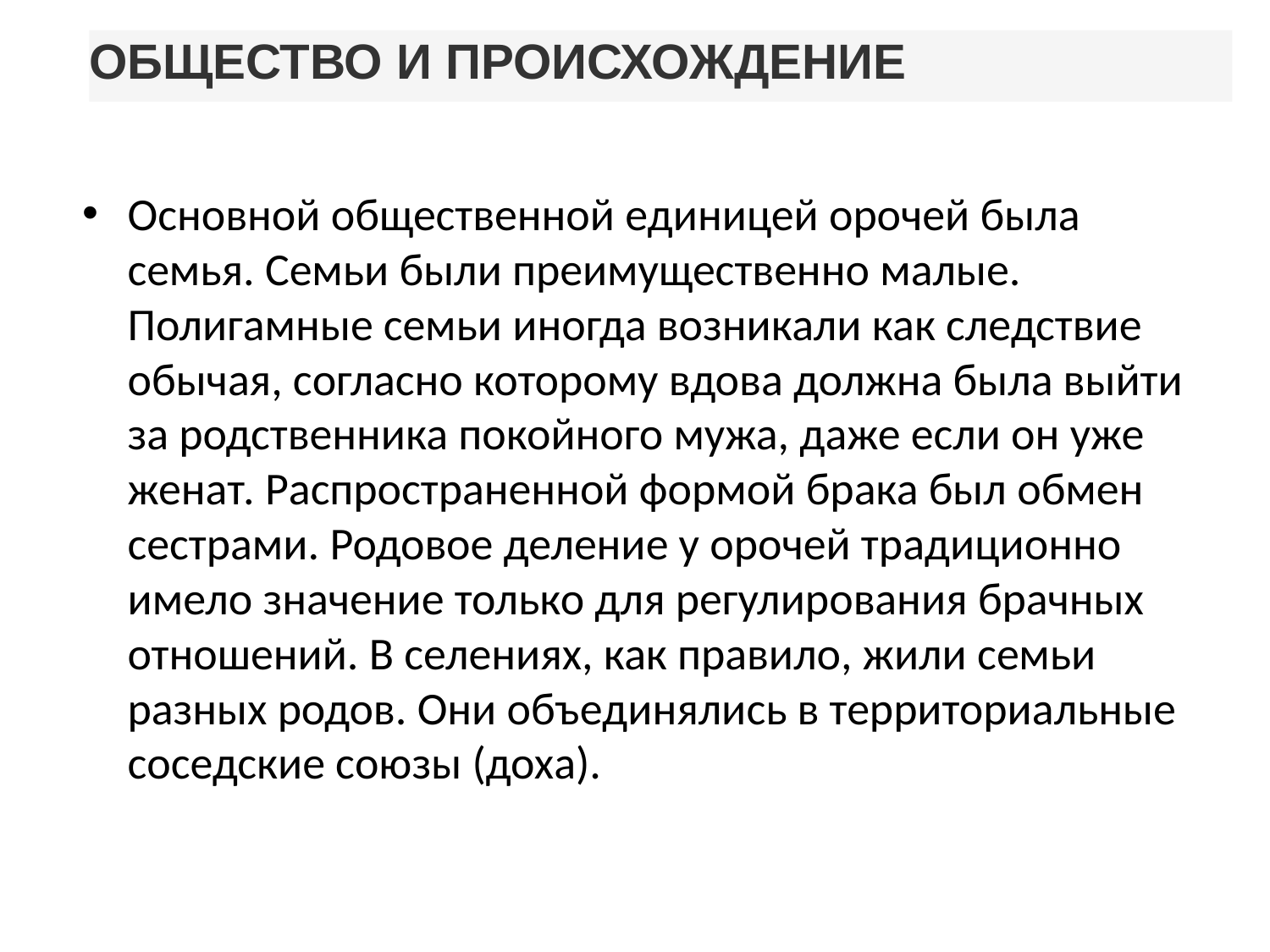

ОБЩЕСТВО И ПРОИСХОЖДЕНИЕ
Основной общественной единицей орочей была семья. Семьи были преимущественно малые. Полигамные семьи иногда возникали как следствие обычая, согласно которому вдова должна была выйти за родственника покойного мужа, даже если он уже женат. Распространенной формой брака был обмен сестрами. Родовое деление у орочей традиционно имело значение только для регулирования брачных отношений. В селениях, как правило, жили семьи разных родов. Они объединялись в территориальные соседские союзы (доха).